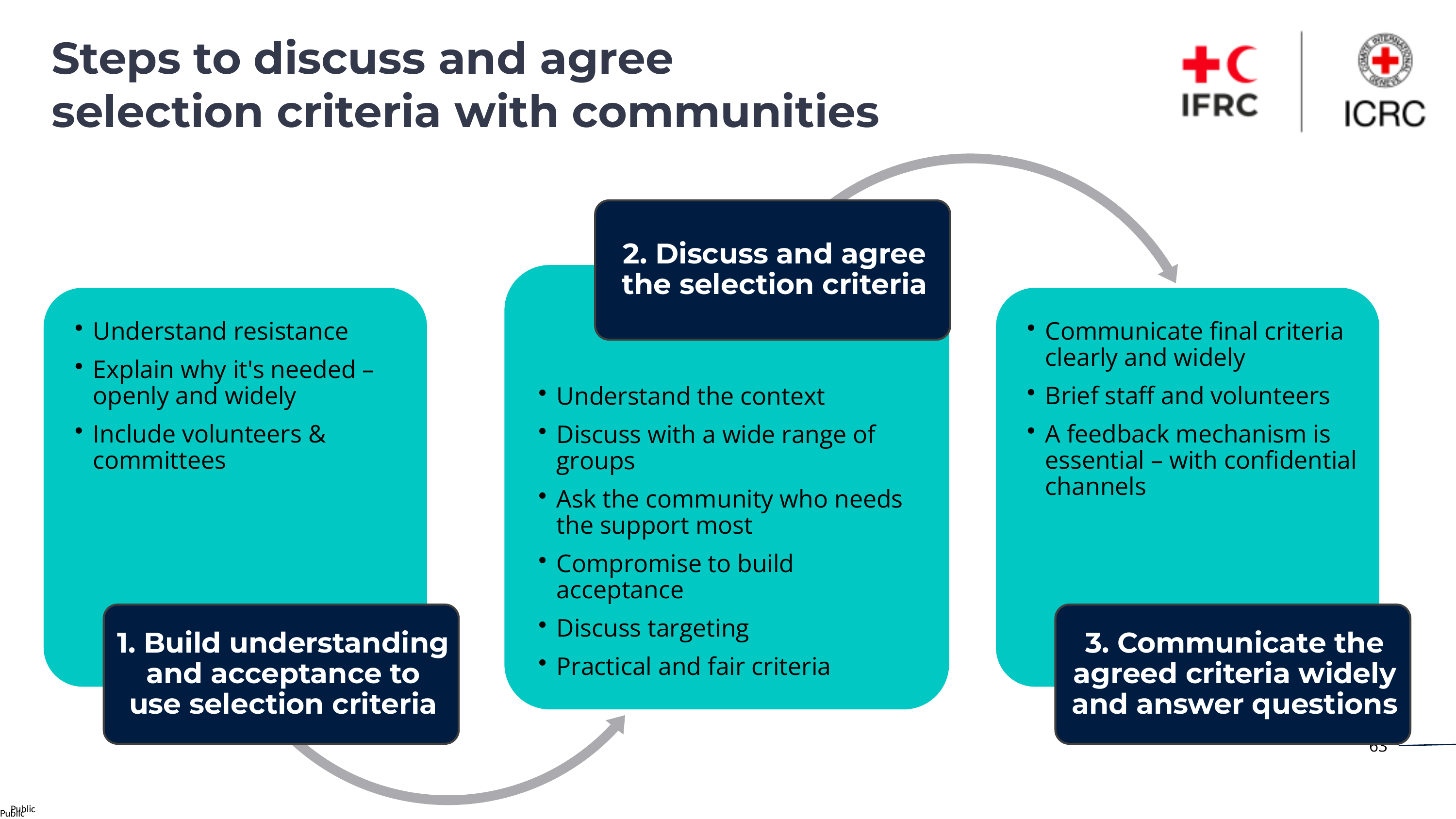

Steps to discuss and agree selection criteria with communities
Understand resistance
Explain why it's needed – openly and widely
Include volunteers & committees
1. Build understanding and acceptance to use selection criteria
Understand the context
Discuss with a wide range of groups
Ask the community who needs the support most
Compromise to build acceptance
Discuss targeting
Practical and fair criteria
2. Discuss and agree the selection criteria
Communicate final criteria clearly and widely
Brief staff and volunteers
A feedback mechanism is essential – with confidential channels
3. Communicate the agreed criteria widely and answer questions